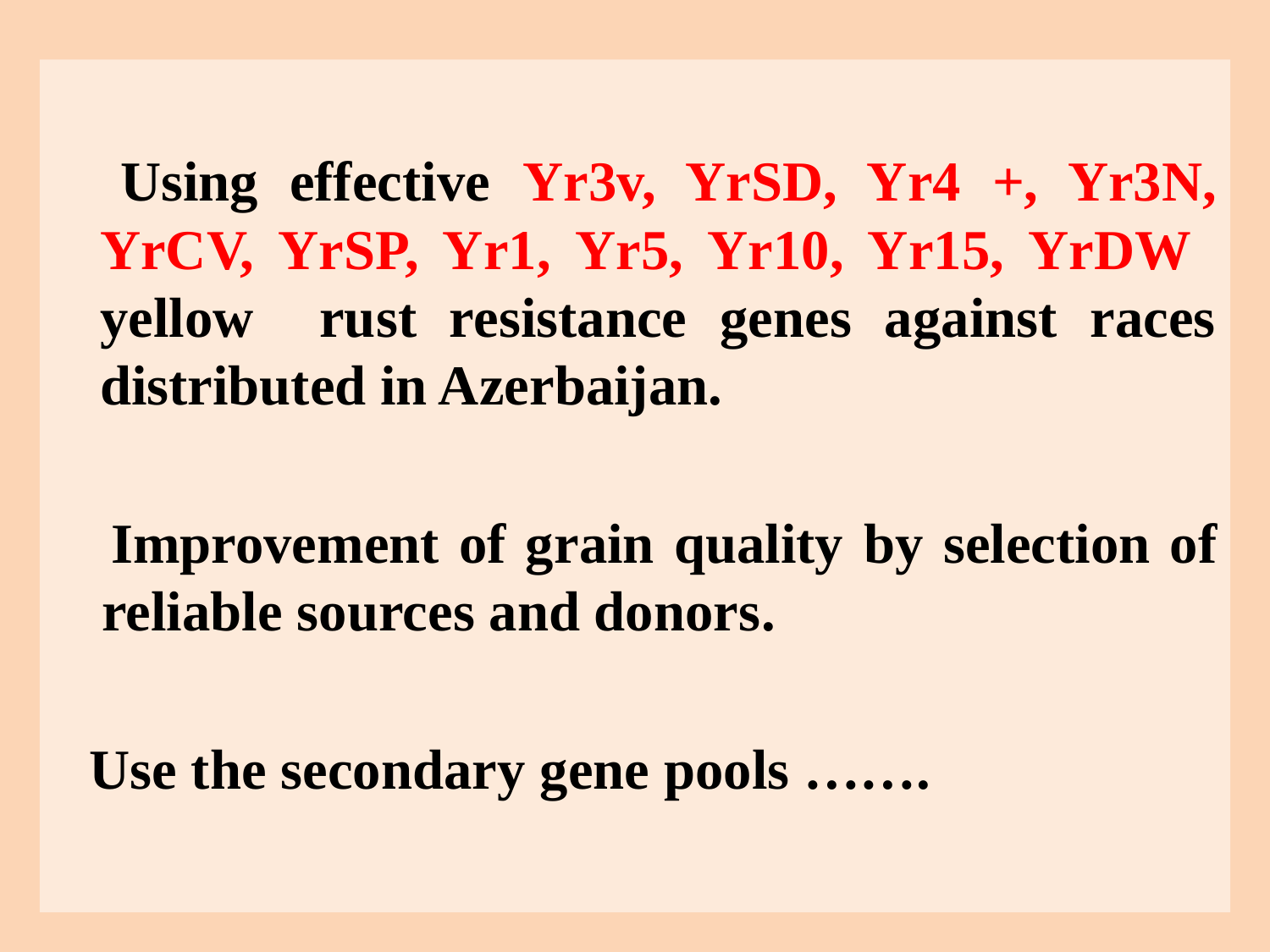

Using effective Yr3v, YrSD, Yr4 +, Yr3N, YrCV, YrSP, Yr1, Yr5, Yr10, Yr15, YrDW  yellow  rust resistance genes against races distributed in Azerbaijan.

 Improvement of grain quality by selection of reliable sources and donors.

Use the secondary gene pools …….